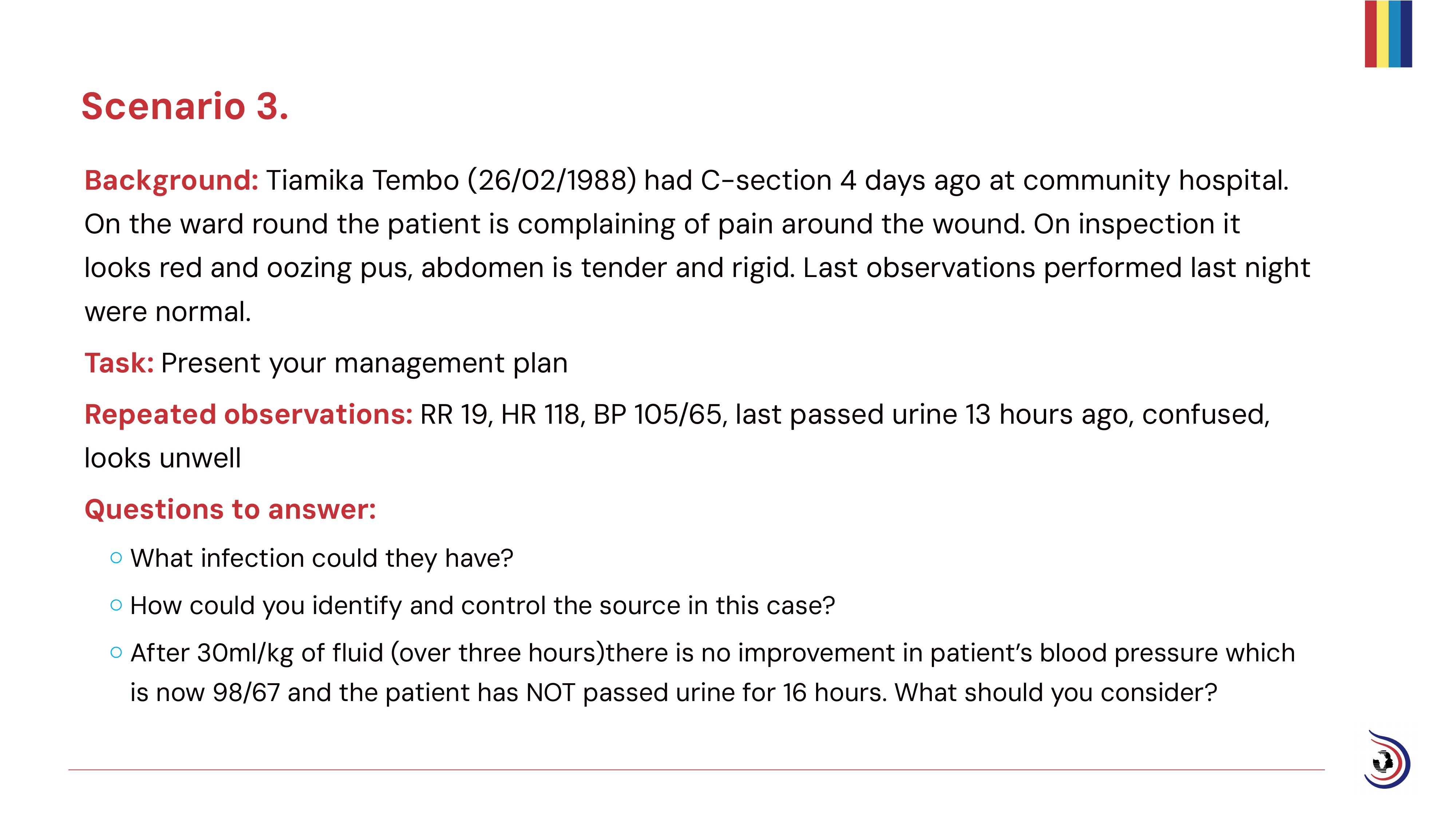

# Scenario 3.
Background: Tiamika Tembo (26/02/1988) had C-section 4 days ago at community hospital. On the ward round the patient is complaining of pain around the wound. On inspection it looks red and oozing pus, abdomen is tender and rigid. Last observations performed last night were normal.
Task: Present your management plan
Repeated observations: RR 19, HR 118, BP 105/65, last passed urine 13 hours ago, confused, looks unwell
Questions to answer:
What infection could they have?
How could you identify and control the source in this case?
After 30ml/kg of fluid (over three hours)there is no improvement in patient’s blood pressure which is now 98/67 and the patient has NOT passed urine for 16 hours. What should you consider?